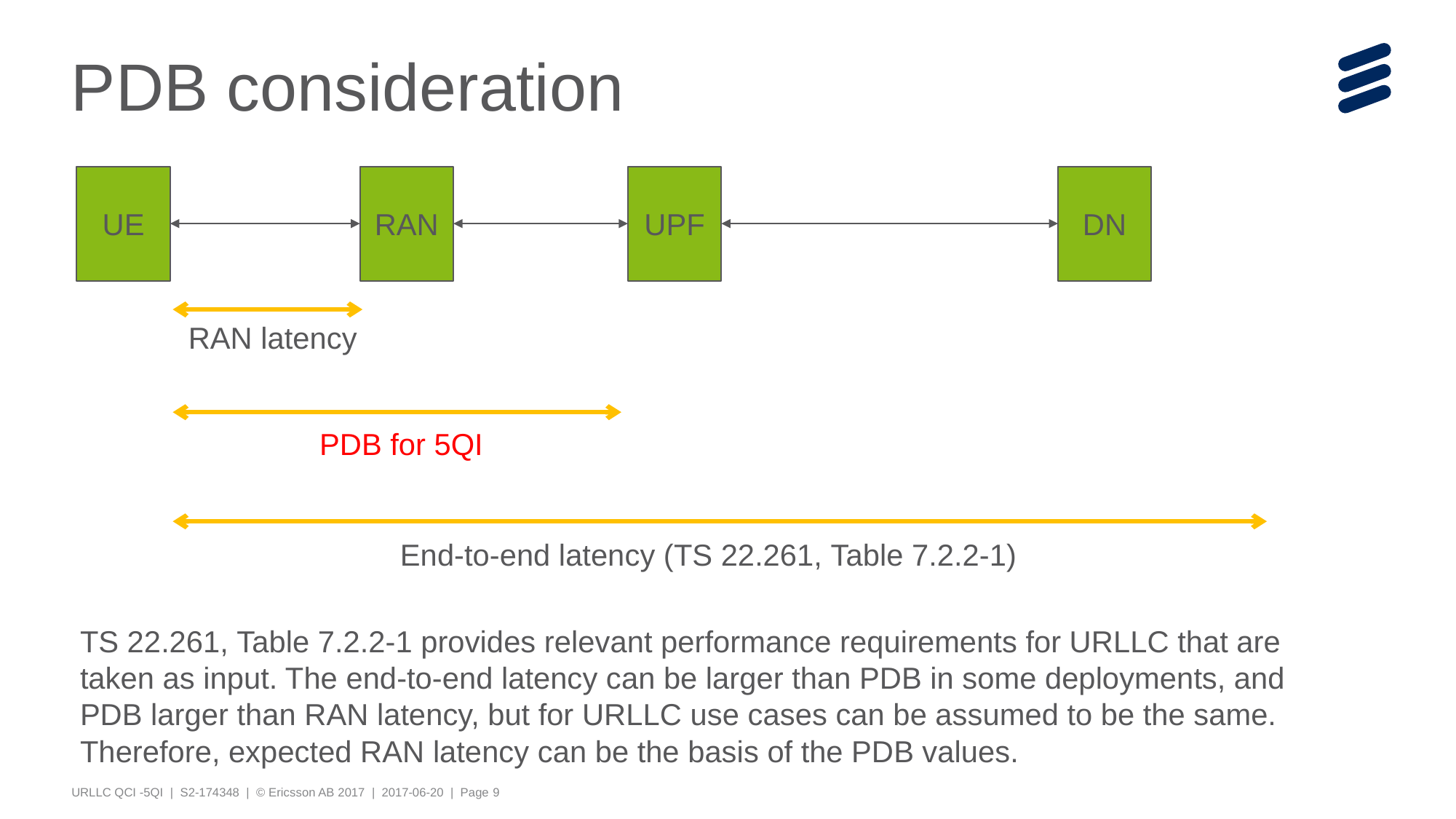

# PDB consideration
DN
RAN
UE
UPF
RAN latency
PDB for 5QI
End-to-end latency (TS 22.261, Table 7.2.2-1)
TS 22.261, Table 7.2.2-1 provides relevant performance requirements for URLLC that are taken as input. The end-to-end latency can be larger than PDB in some deployments, and PDB larger than RAN latency, but for URLLC use cases can be assumed to be the same. Therefore, expected RAN latency can be the basis of the PDB values.